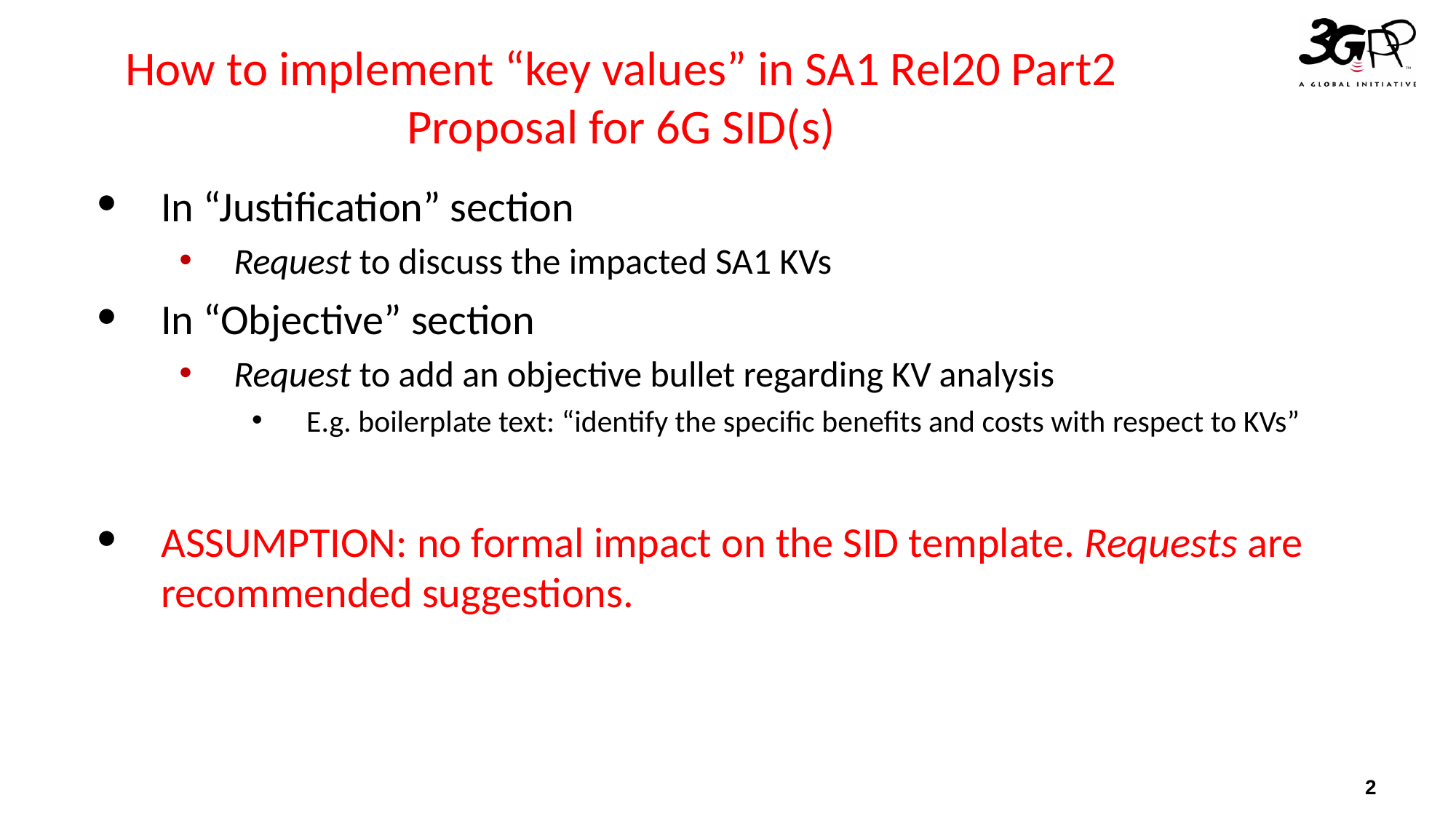

# How to implement “key values” in SA1 Rel20 Part2 Proposal for 6G SID(s)
In “Justification” section
Request to discuss the impacted SA1 KVs
In “Objective” section
Request to add an objective bullet regarding KV analysis
E.g. boilerplate text: “identify the specific benefits and costs with respect to KVs”

ASSUMPTION: no formal impact on the SID template. Requests are recommended suggestions.